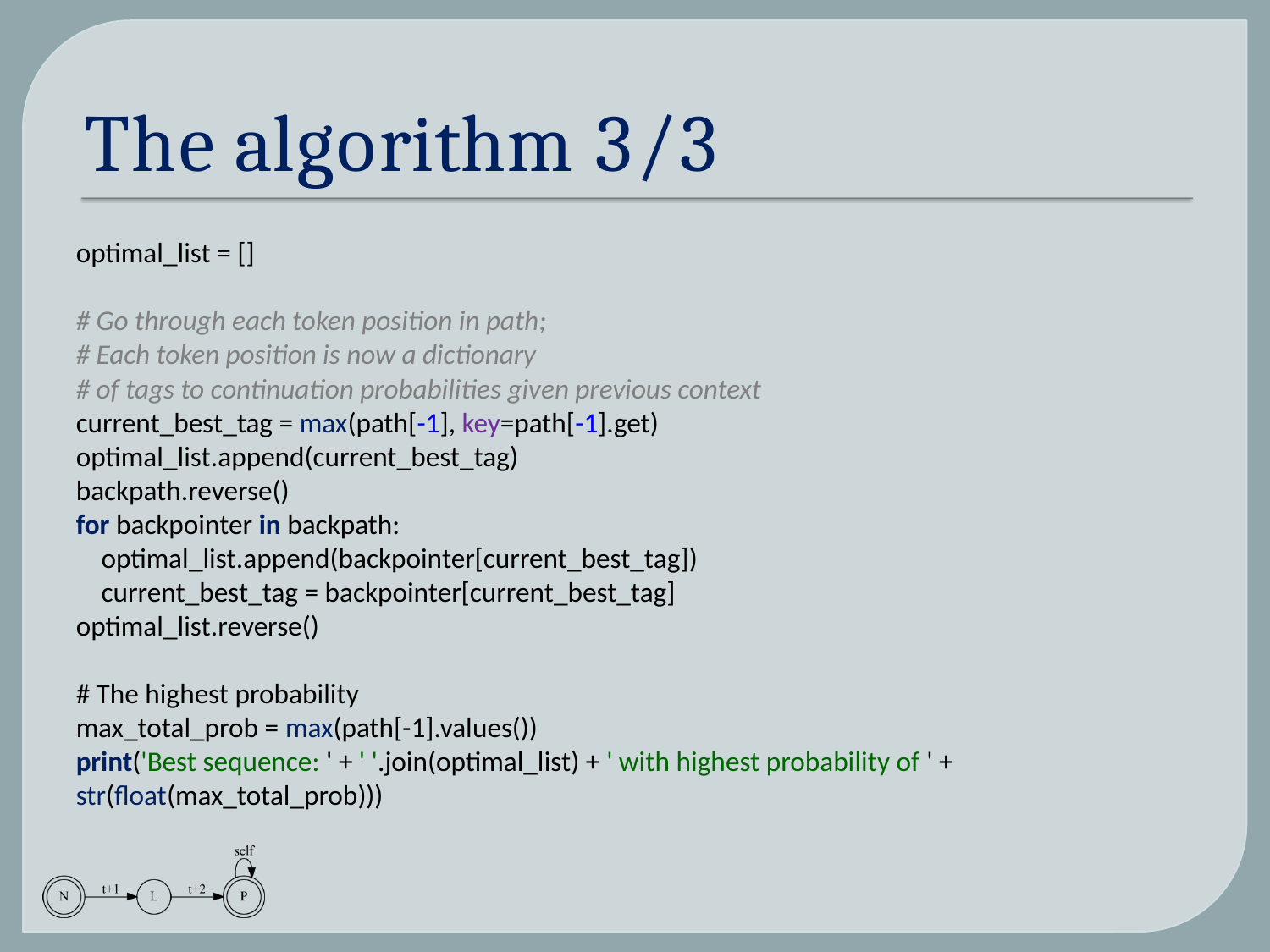

# The algorithm 3/3
optimal_list = []
# Go through each token position in path;
# Each token position is now a dictionary
# of tags to continuation probabilities given previous context
current_best_tag = max(path[-1], key=path[-1].get)
optimal_list.append(current_best_tag)
backpath.reverse()
for backpointer in backpath:
    optimal_list.append(backpointer[current_best_tag])
    current_best_tag = backpointer[current_best_tag]
optimal_list.reverse()
# The highest probability
max_total_prob = max(path[-1].values())
print('Best sequence: ' + ' '.join(optimal_list) + ' with highest probability of ' + str(float(max_total_prob)))